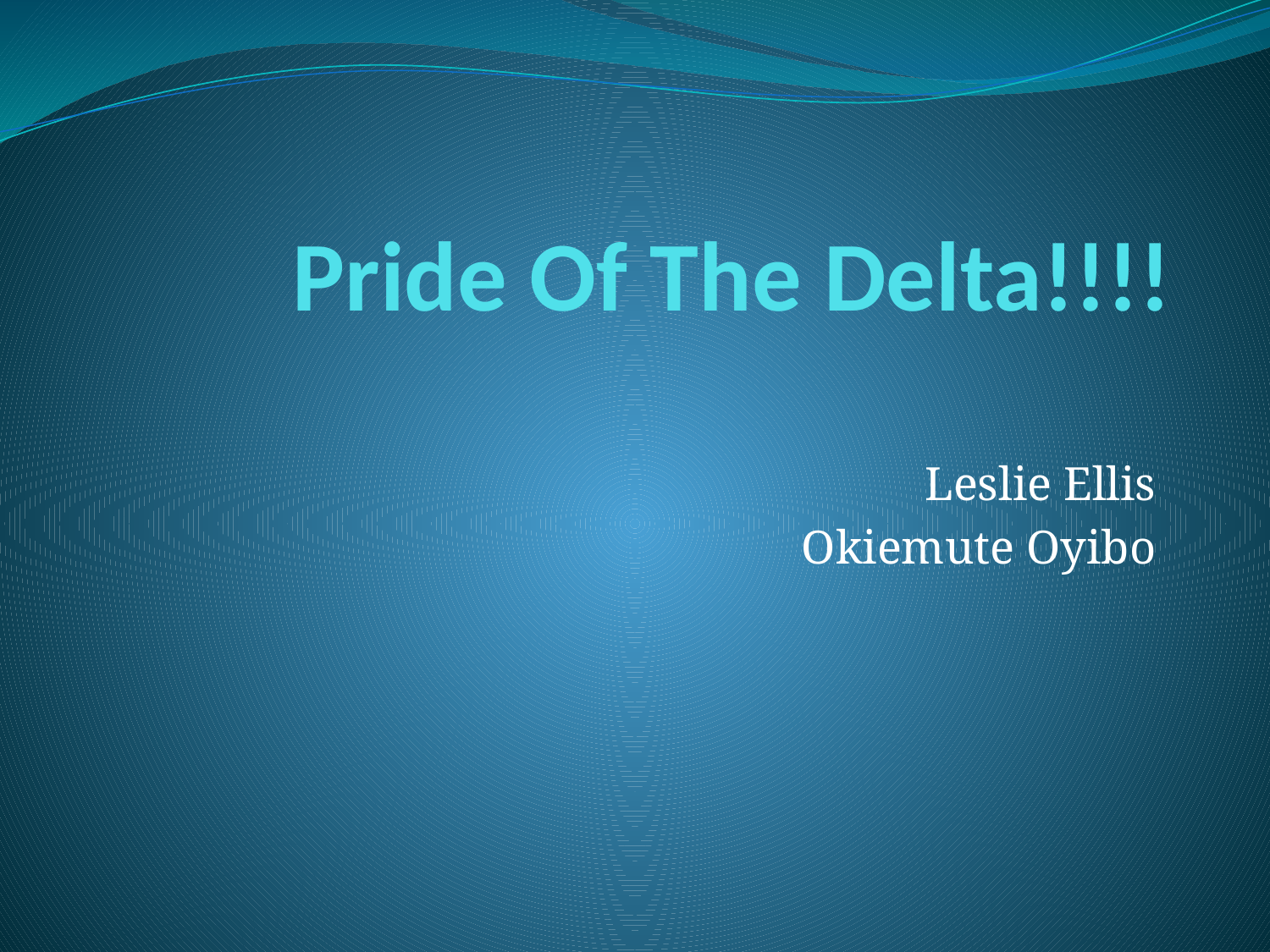

# Pride Of The Delta!!!!
Leslie Ellis
Okiemute Oyibo